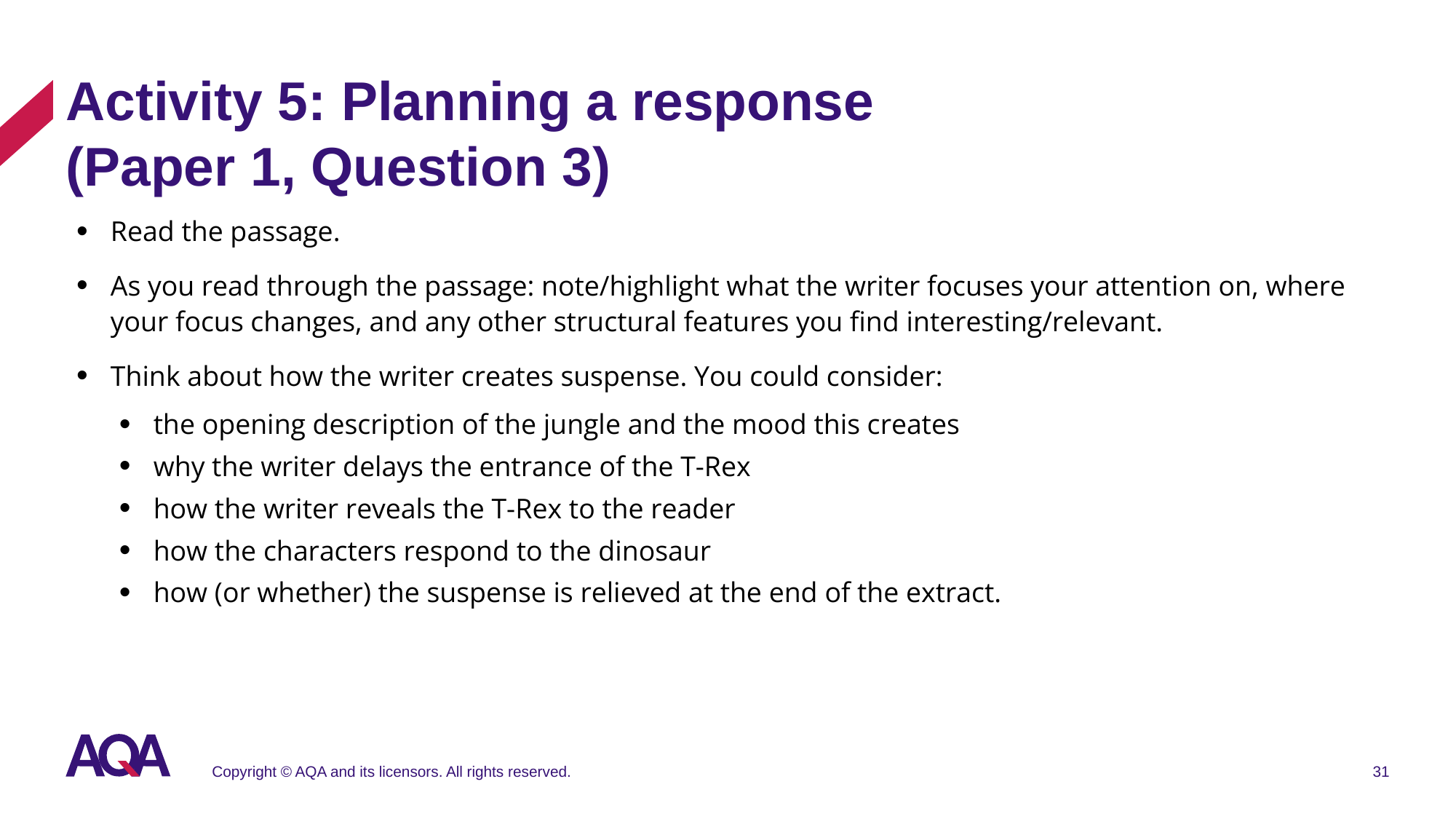

# Activity 5: Planning a response (Paper 1, Question 3)
Read the passage.
As you read through the passage: note/highlight what the writer focuses your attention on, where your focus changes, and any other structural features you find interesting/relevant.
Think about how the writer creates suspense. You could consider:
the opening description of the jungle and the mood this creates
why the writer delays the entrance of the T-Rex
how the writer reveals the T-Rex to the reader
how the characters respond to the dinosaur
how (or whether) the suspense is relieved at the end of the extract.

Copyright © AQA and its licensors. All rights reserved.
31